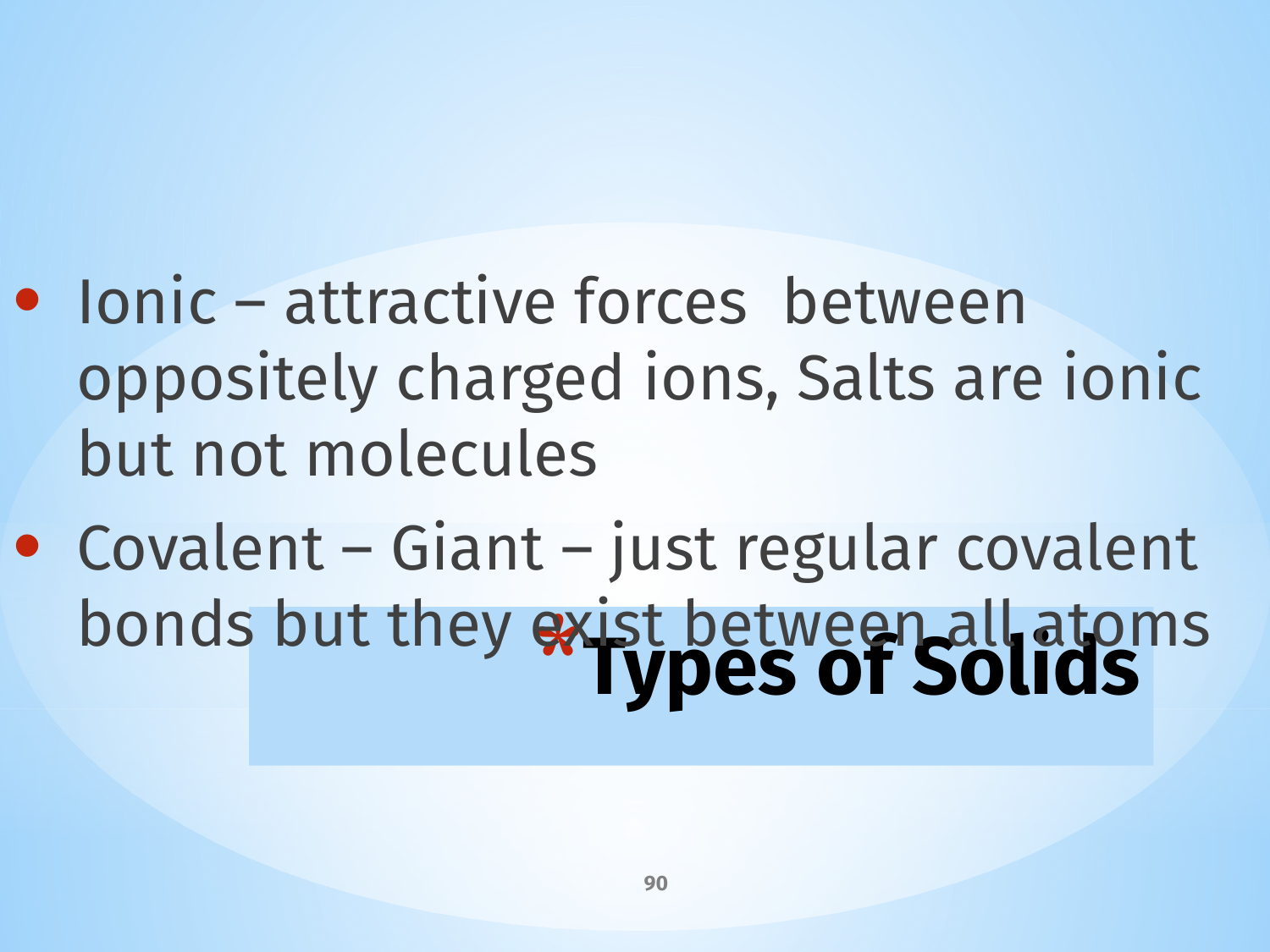

Ionic – attractive forces  between oppositely charged ions, Salts are ionic but not molecules
Covalent – Giant – just regular covalent bonds but they exist between all atoms
# Types of Solids
90